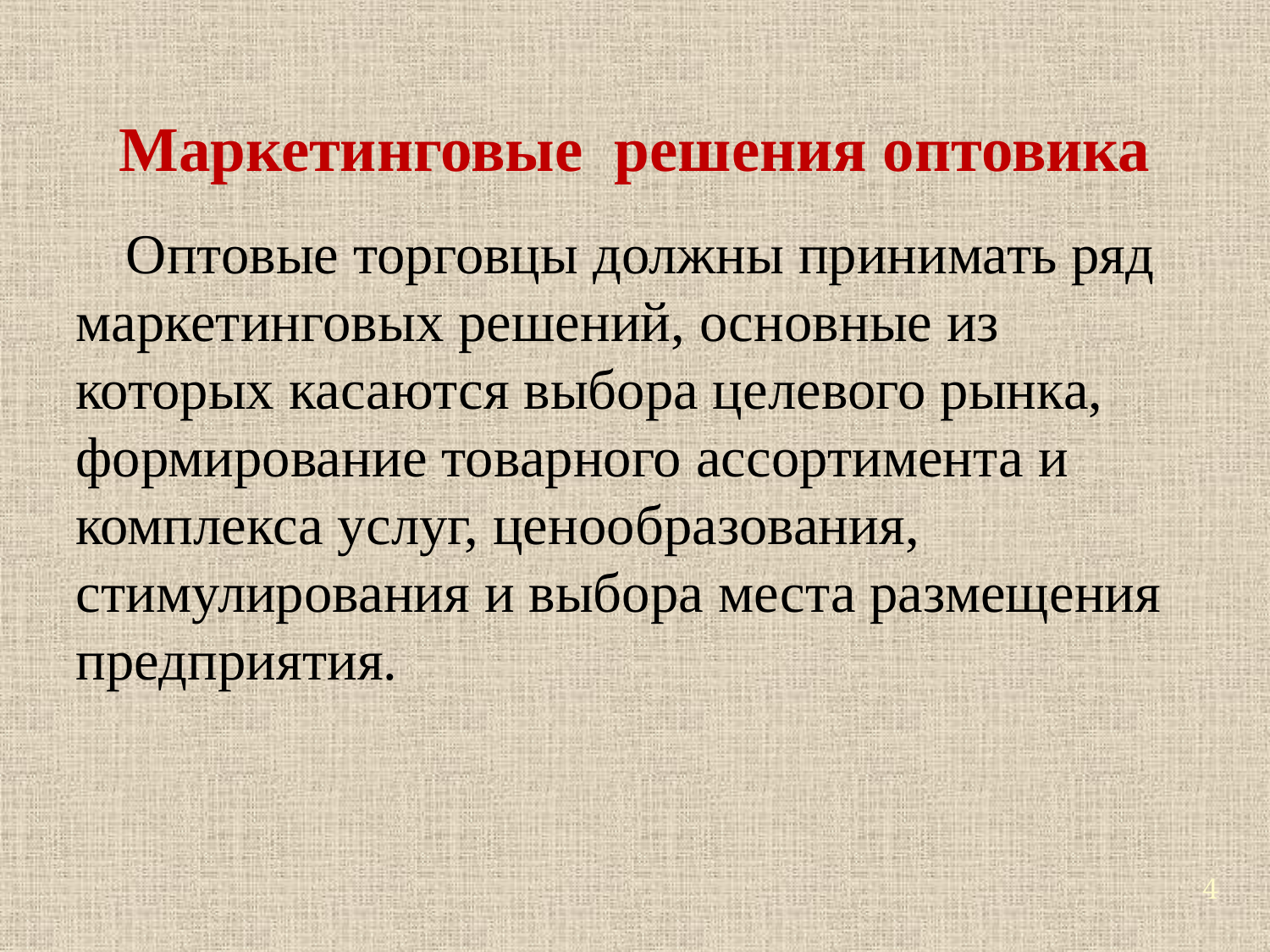

# Маркетинговые  решения оптовика
Оптовые торговцы должны принимать ряд  маркетинговых решений, основные из которых касаются выбора целевого рынка, формирование товарного ассортимента и комплекса услуг, ценообразования, стимулирования и выбора места размещения предприятия.
4